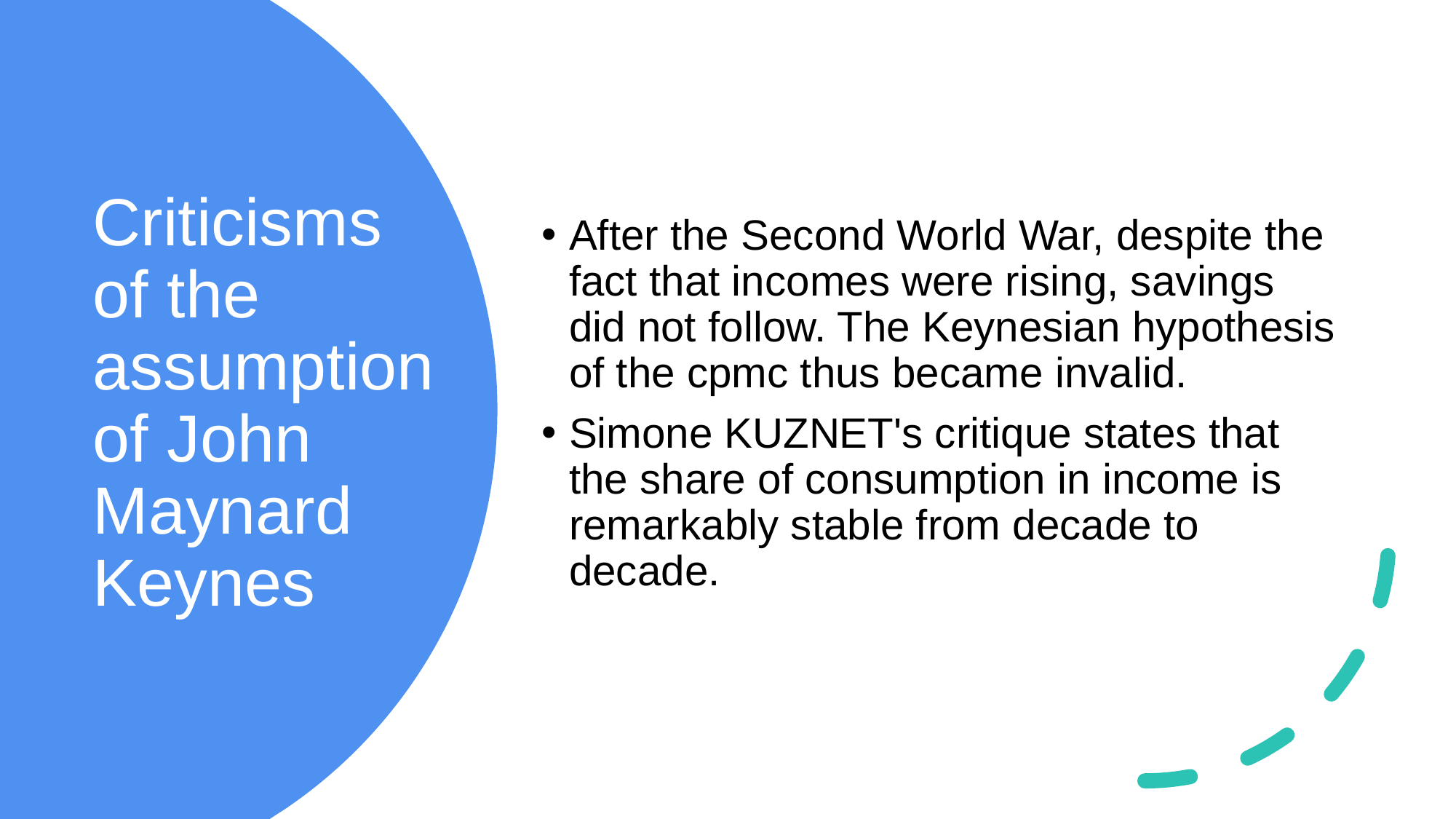

After the Second World War, despite the fact that incomes were rising, savings did not follow. The Keynesian hypothesis of the cpmc thus became invalid.
Simone KUZNET's critique states that the share of consumption in income is remarkably stable from decade to decade.
# Criticisms of the assumption of John Maynard Keynes